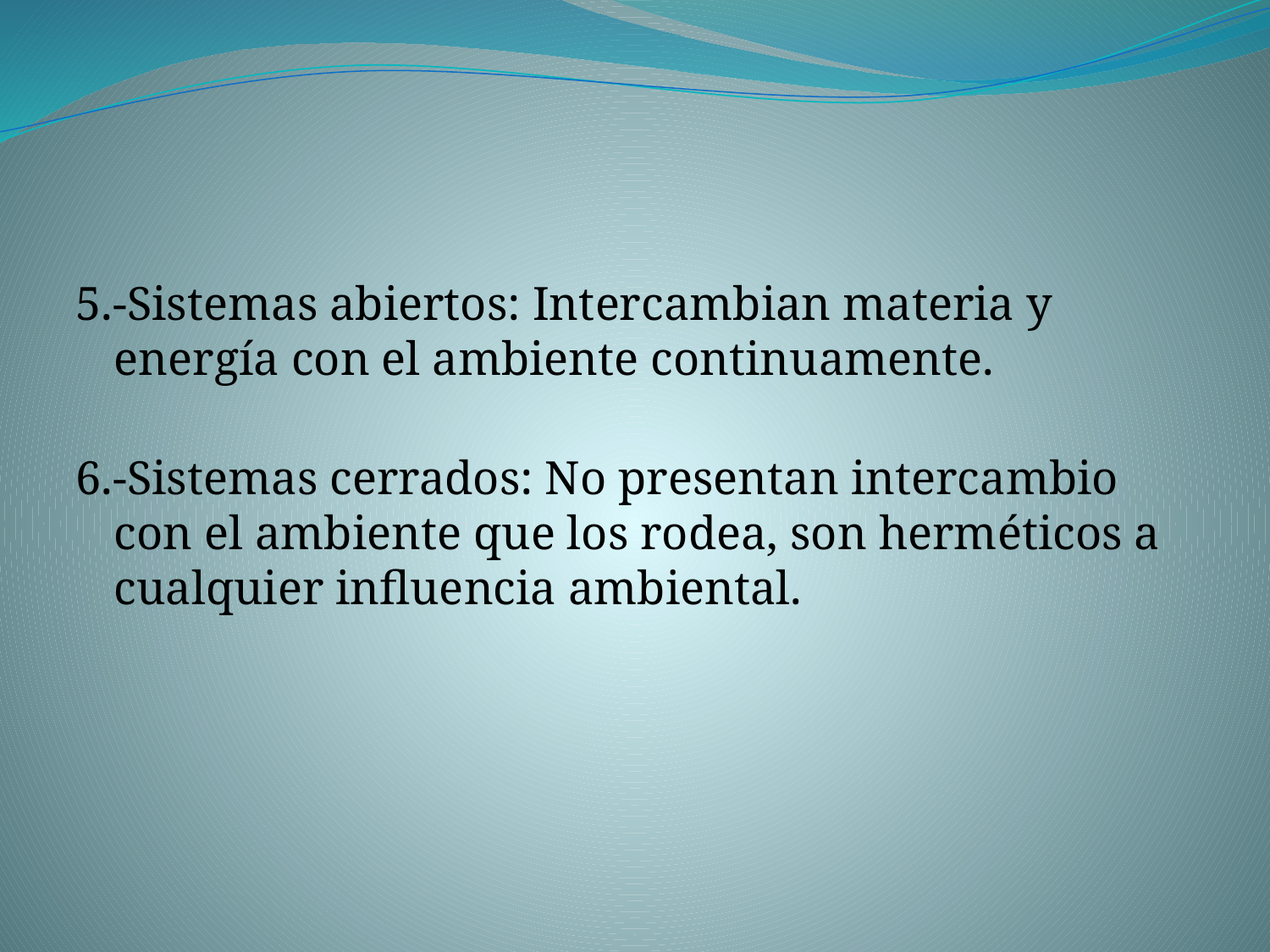

#
5.-Sistemas abiertos: Intercambian materia y energía con el ambiente continuamente.
6.-Sistemas cerrados: No presentan intercambio con el ambiente que los rodea, son herméticos a cualquier influencia ambiental.